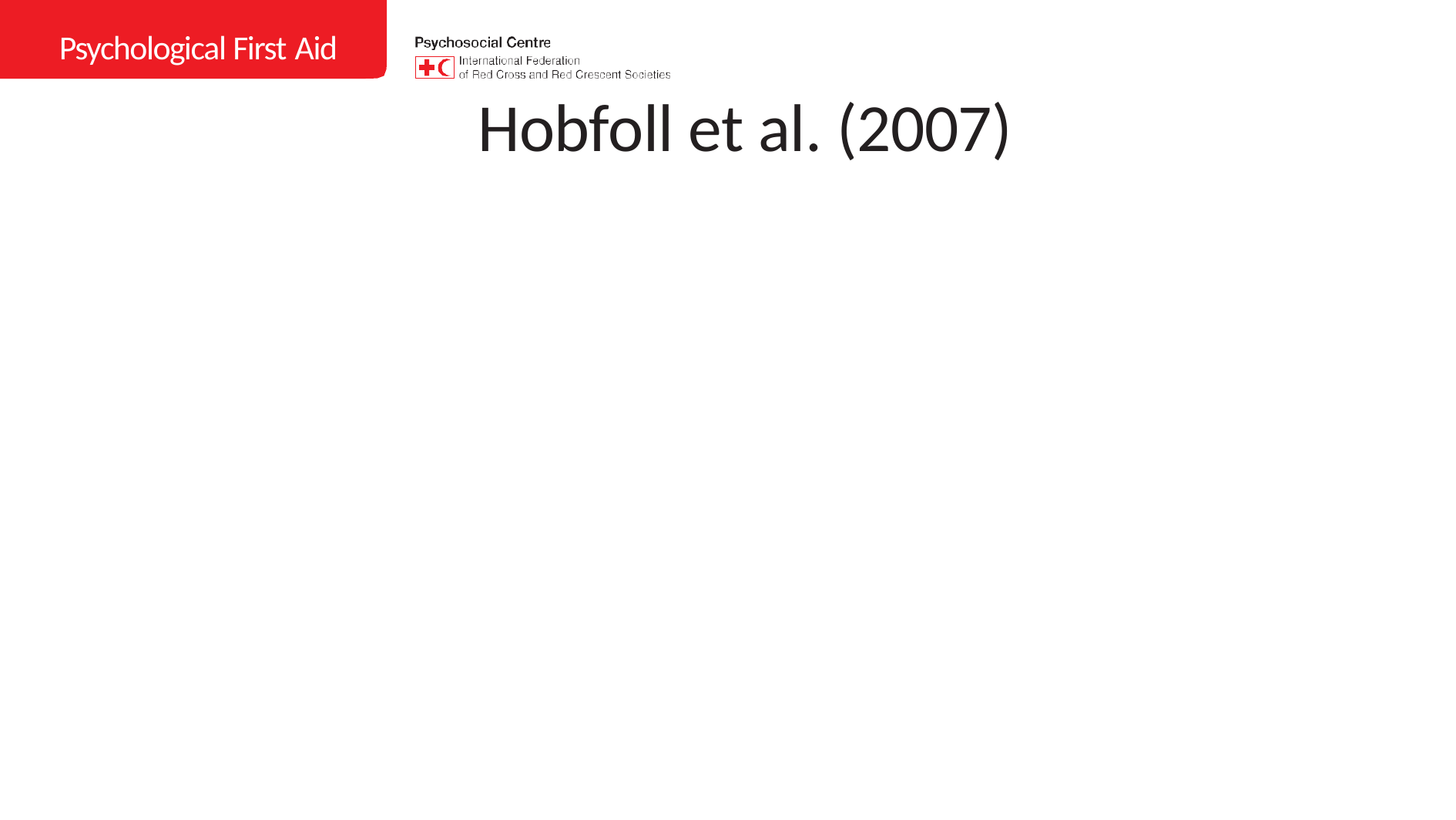

Psychological First Aid

Hobfoll et al. (2007)

SYRIAN ARAB RED CRESCENT